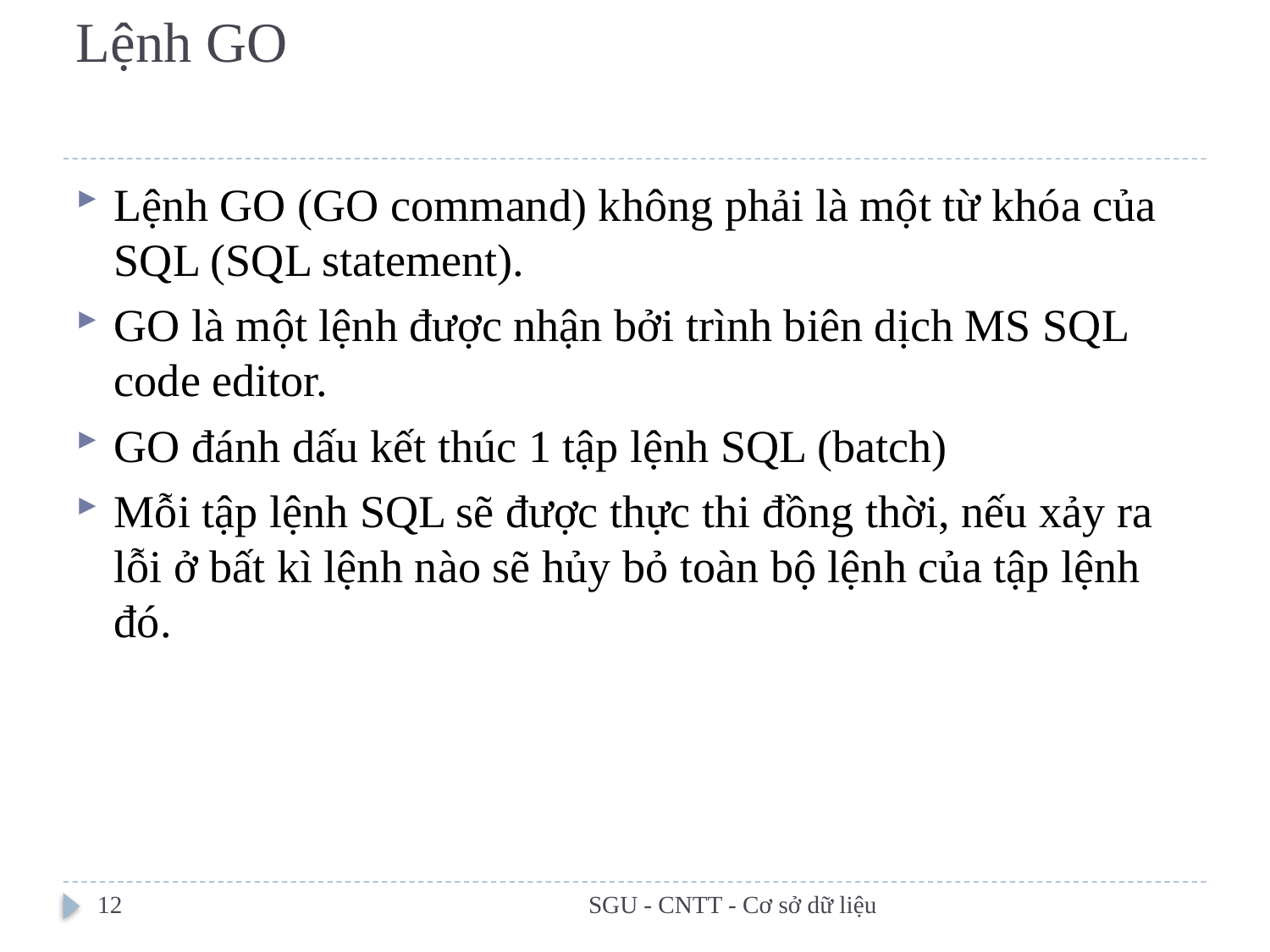

# Lệnh GO
Lệnh GO (GO command) không phải là một từ khóa của SQL (SQL statement).
GO là một lệnh được nhận bởi trình biên dịch MS SQL code editor.
GO đánh dấu kết thúc 1 tập lệnh SQL (batch)
Mỗi tập lệnh SQL sẽ được thực thi đồng thời, nếu xảy ra lỗi ở bất kì lệnh nào sẽ hủy bỏ toàn bộ lệnh của tập lệnh đó.

12
SGU - CNTT - Cơ sở dữ liệu